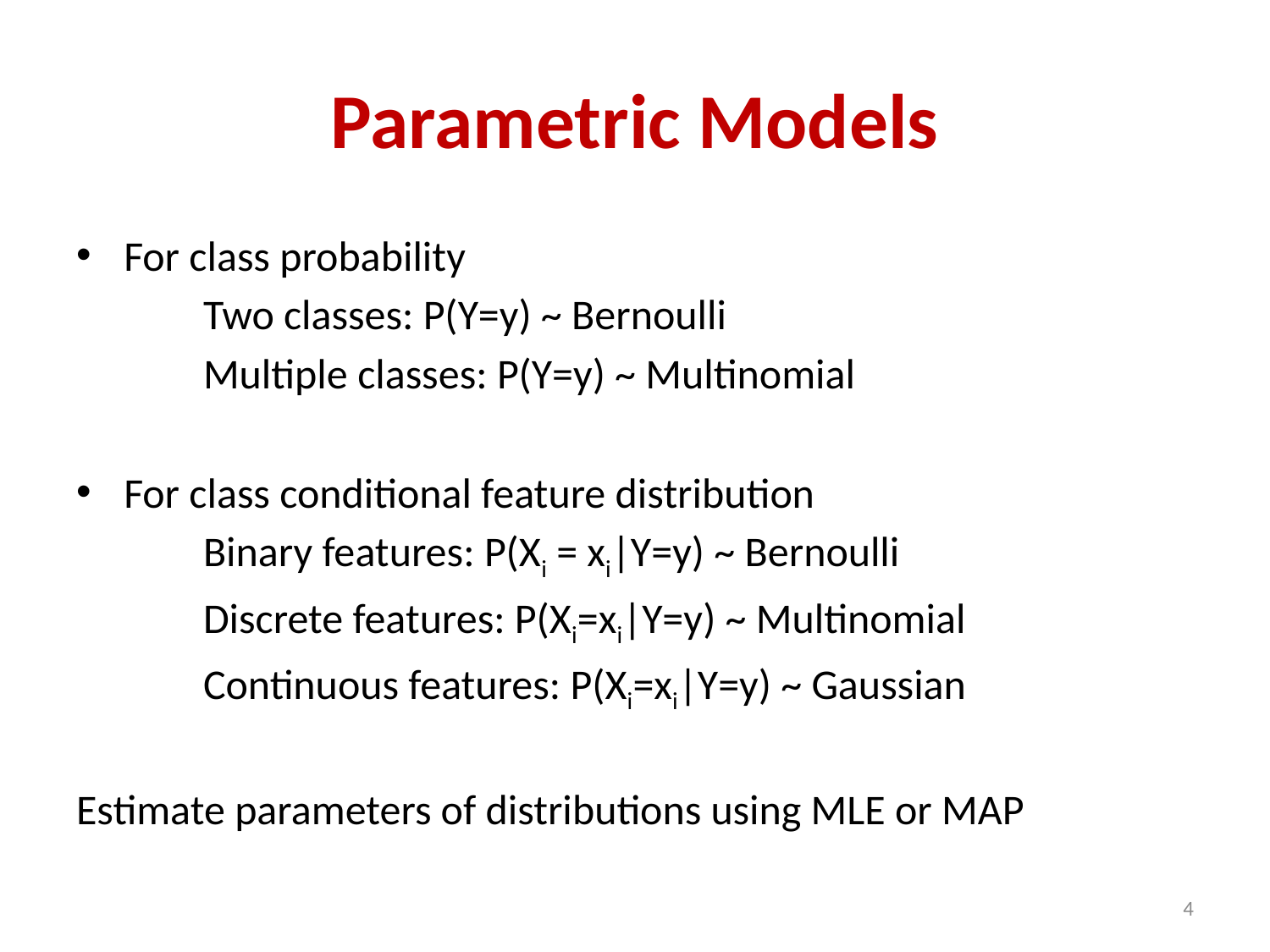

# Parametric Models
For class probability
	Two classes: P(Y=y) ~ Bernoulli
	Multiple classes: P(Y=y) ~ Multinomial

For class conditional feature distribution
	Binary features: P(Xi = xi|Y=y) ~ Bernoulli
	Discrete features: P(Xi=xi|Y=y) ~ Multinomial
	Continuous features: P(Xi=xi|Y=y) ~ Gaussian

Estimate parameters of distributions using MLE or MAP
4